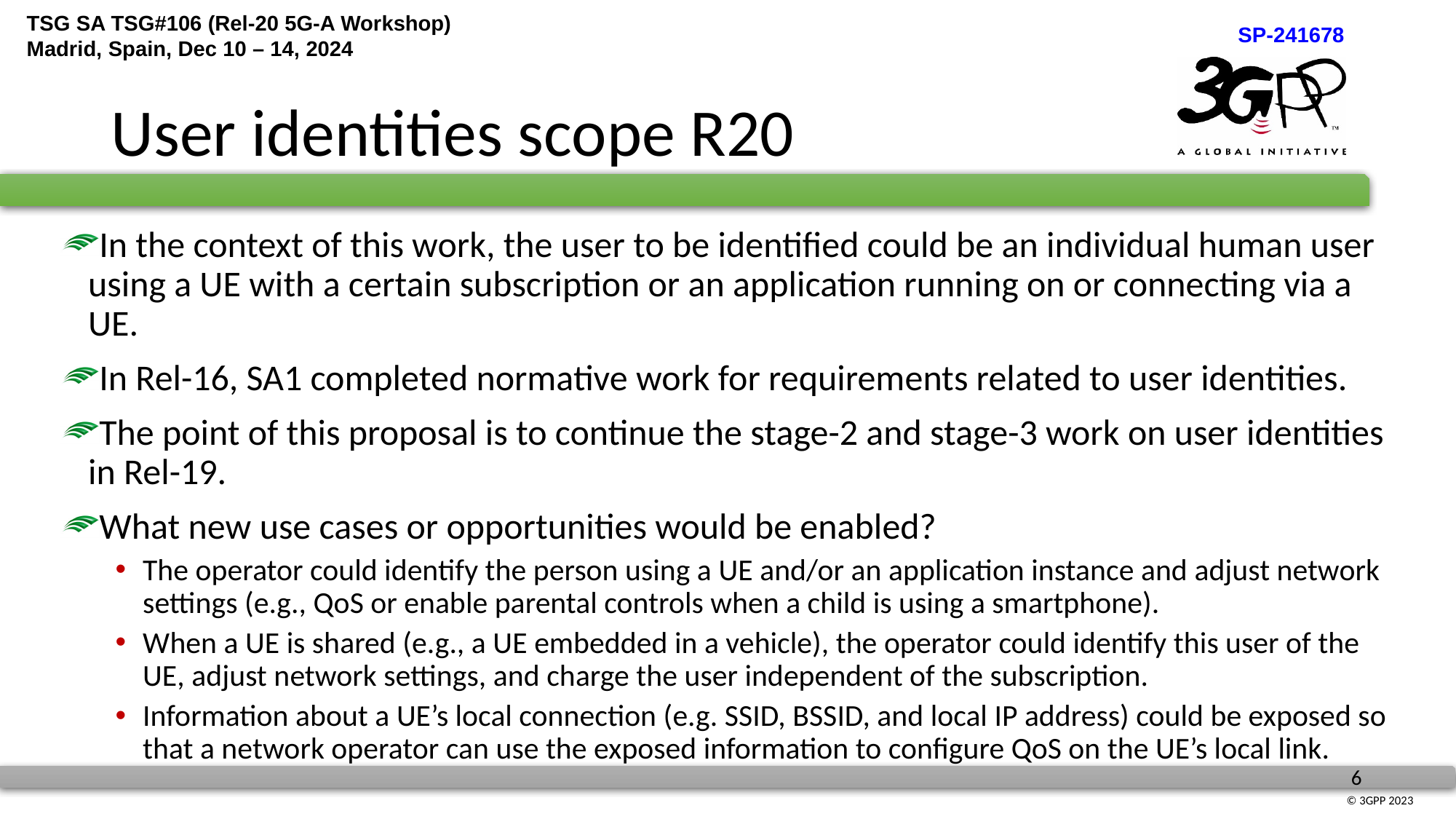

# User identities scope R20
In the context of this work, the user to be identified could be an individual human user using a UE with a certain subscription or an application running on or connecting via a UE.
In Rel-16, SA1 completed normative work for requirements related to user identities.
The point of this proposal is to continue the stage-2 and stage-3 work on user identities in Rel-19.
What new use cases or opportunities would be enabled?
The operator could identify the person using a UE and/or an application instance and adjust network settings (e.g., QoS or enable parental controls when a child is using a smartphone).
When a UE is shared (e.g., a UE embedded in a vehicle), the operator could identify this user of the UE, adjust network settings, and charge the user independent of the subscription.
Information about a UE’s local connection (e.g. SSID, BSSID, and local IP address) could be exposed so that a network operator can use the exposed information to configure QoS on the UE’s local link.